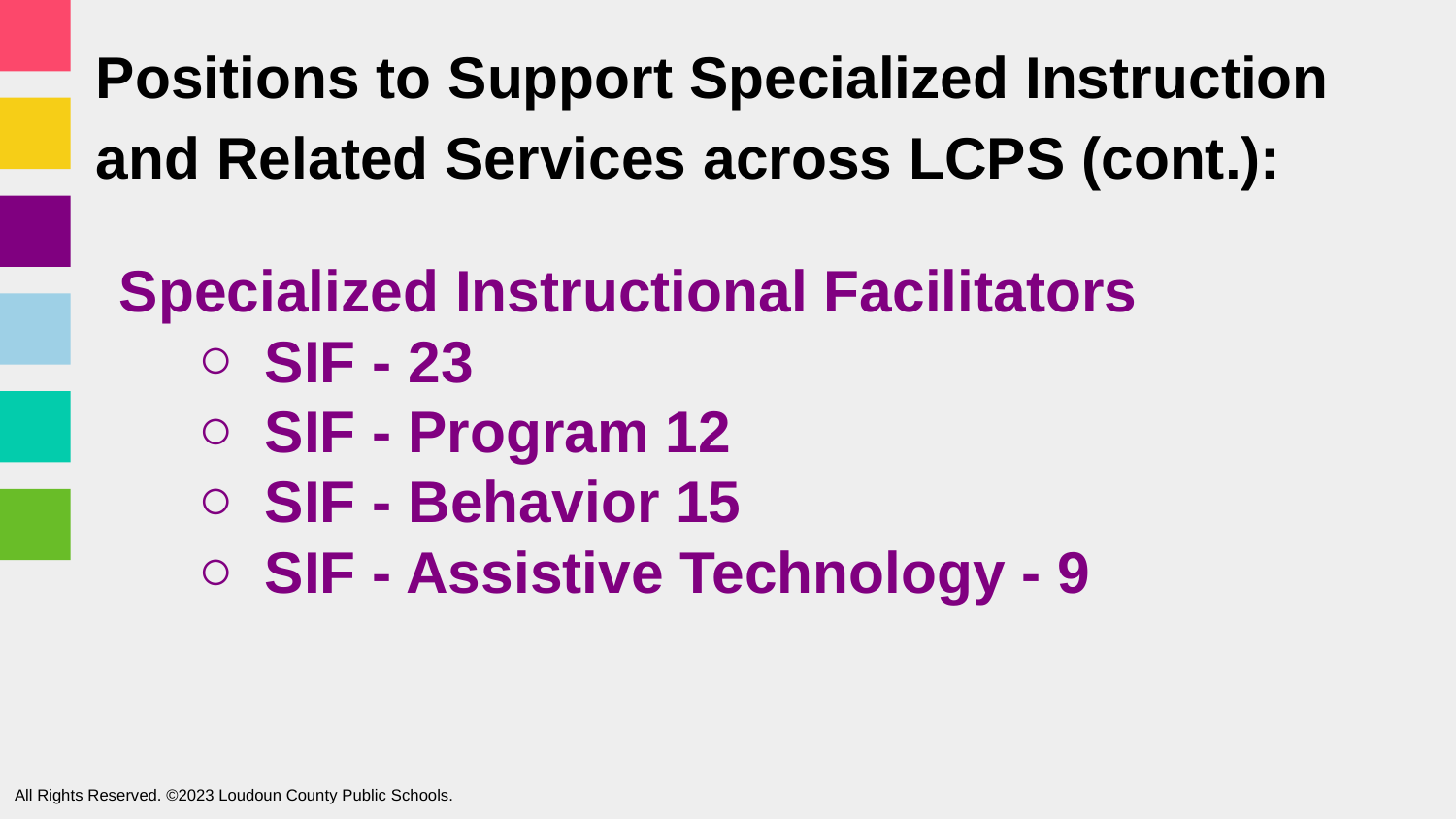

Positions to Support Specialized Instruction and Related Services across LCPS (cont.):
# Specialized Instructional Facilitators
SIF - 23
SIF - Program 12
SIF - Behavior 15
SIF - Assistive Technology - 9